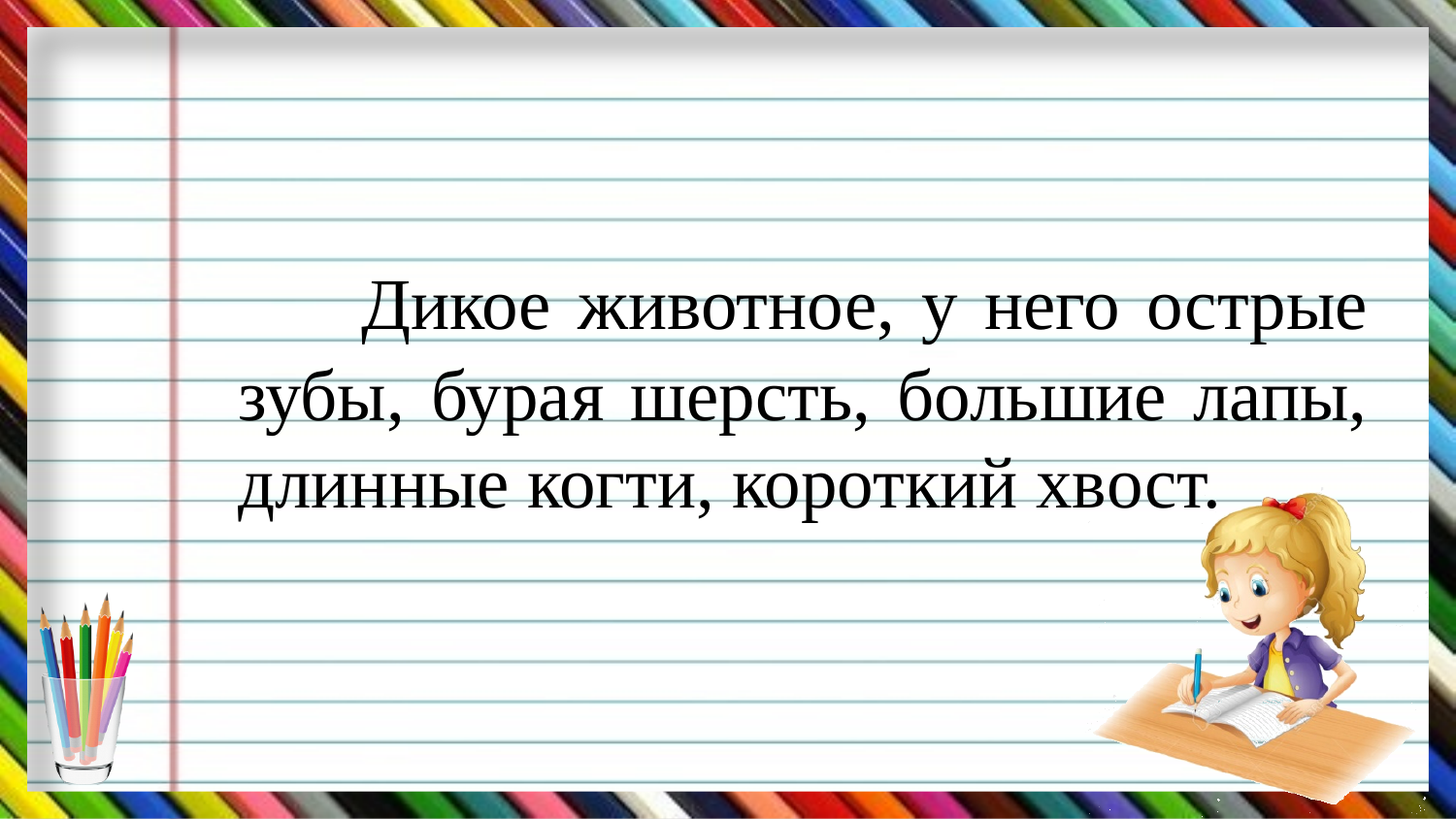

# Дикое животное, у него острые зубы, бурая шерсть, большие лапы, длинные когти, короткий хвост.